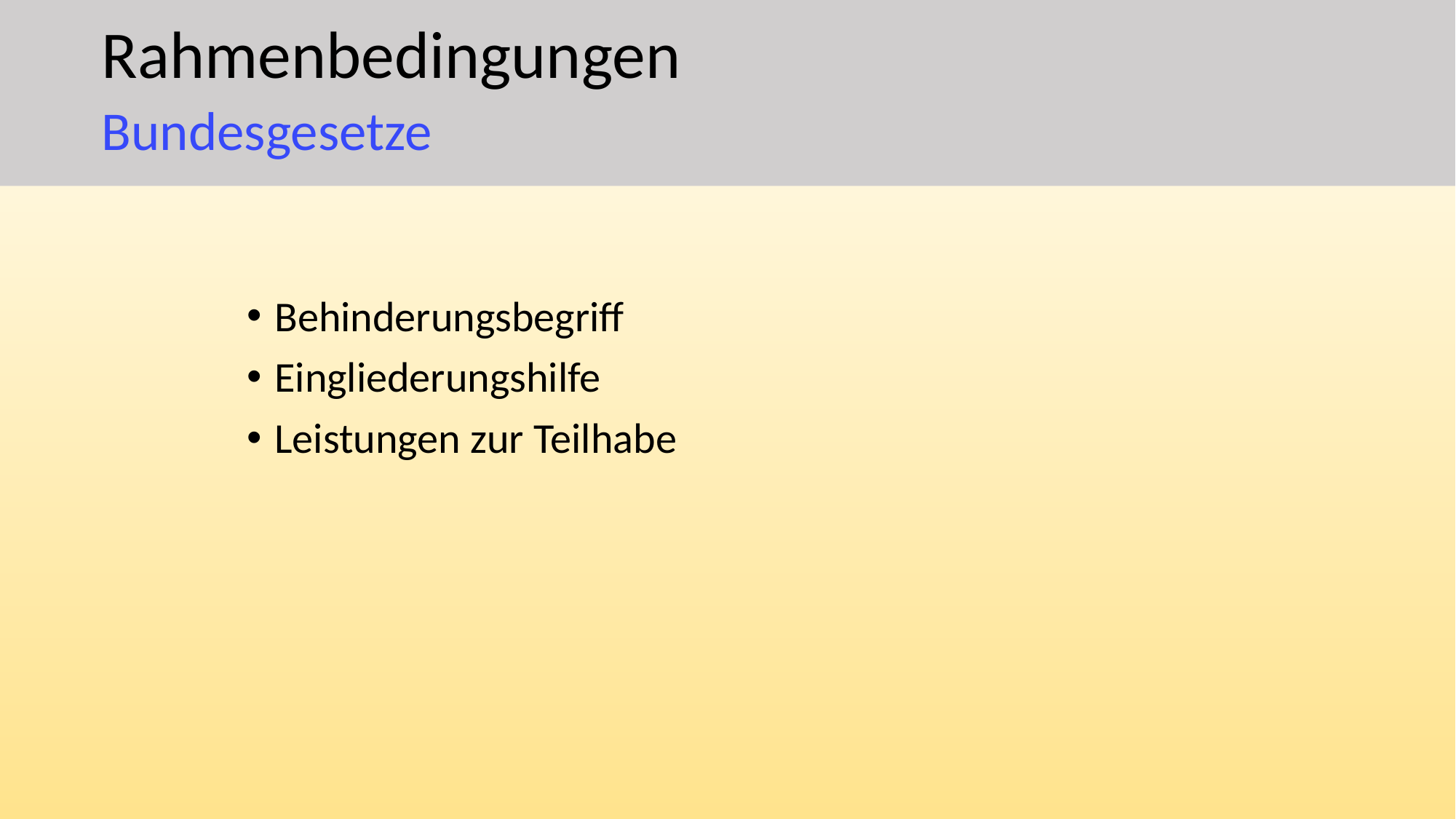

# Rahmenbedingungen Bundesgesetze
Behinderungsbegriff
Eingliederungshilfe
Leistungen zur Teilhabe